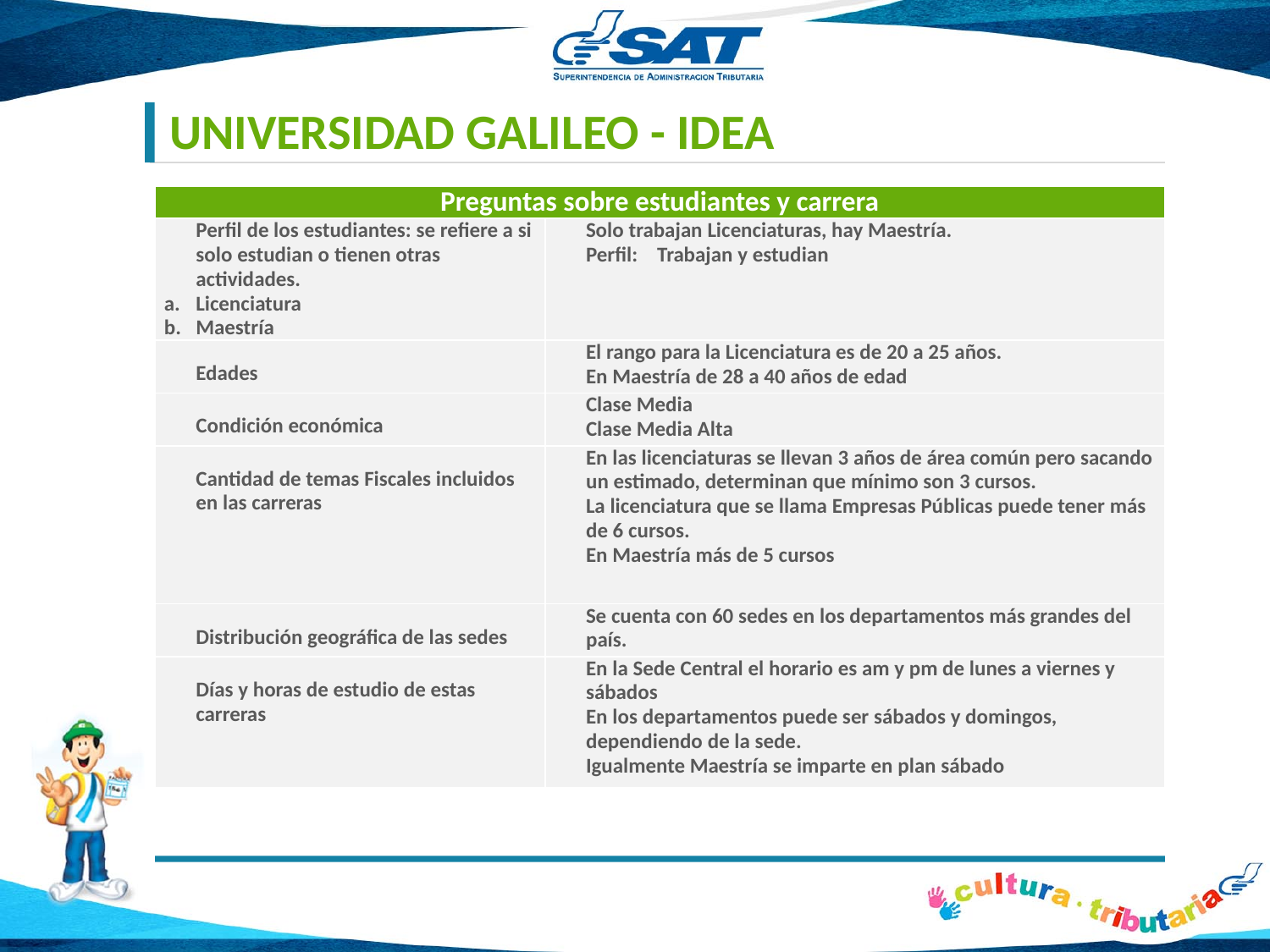

UNIVERSIDAD GALILEO - IDEA

| Preguntas sobre estudiantes y carrera |  |
| --- | --- |
| Perfil de los estudiantes: se refiere a si solo estudian o tienen otras actividades. Licenciatura Maestría | Solo trabajan Licenciaturas, hay Maestría. Perfil: Trabajan y estudian |
| Edades | El rango para la Licenciatura es de 20 a 25 años. En Maestría de 28 a 40 años de edad |
| Condición económica | Clase Media Clase Media Alta |
| Cantidad de temas Fiscales incluidos en las carreras | En las licenciaturas se llevan 3 años de área común pero sacando un estimado, determinan que mínimo son 3 cursos. La licenciatura que se llama Empresas Públicas puede tener más de 6 cursos. En Maestría más de 5 cursos |
| Distribución geográfica de las sedes | Se cuenta con 60 sedes en los departamentos más grandes del país. |
| Días y horas de estudio de estas carreras | En la Sede Central el horario es am y pm de lunes a viernes y sábados En los departamentos puede ser sábados y domingos, dependiendo de la sede. Igualmente Maestría se imparte en plan sábado |